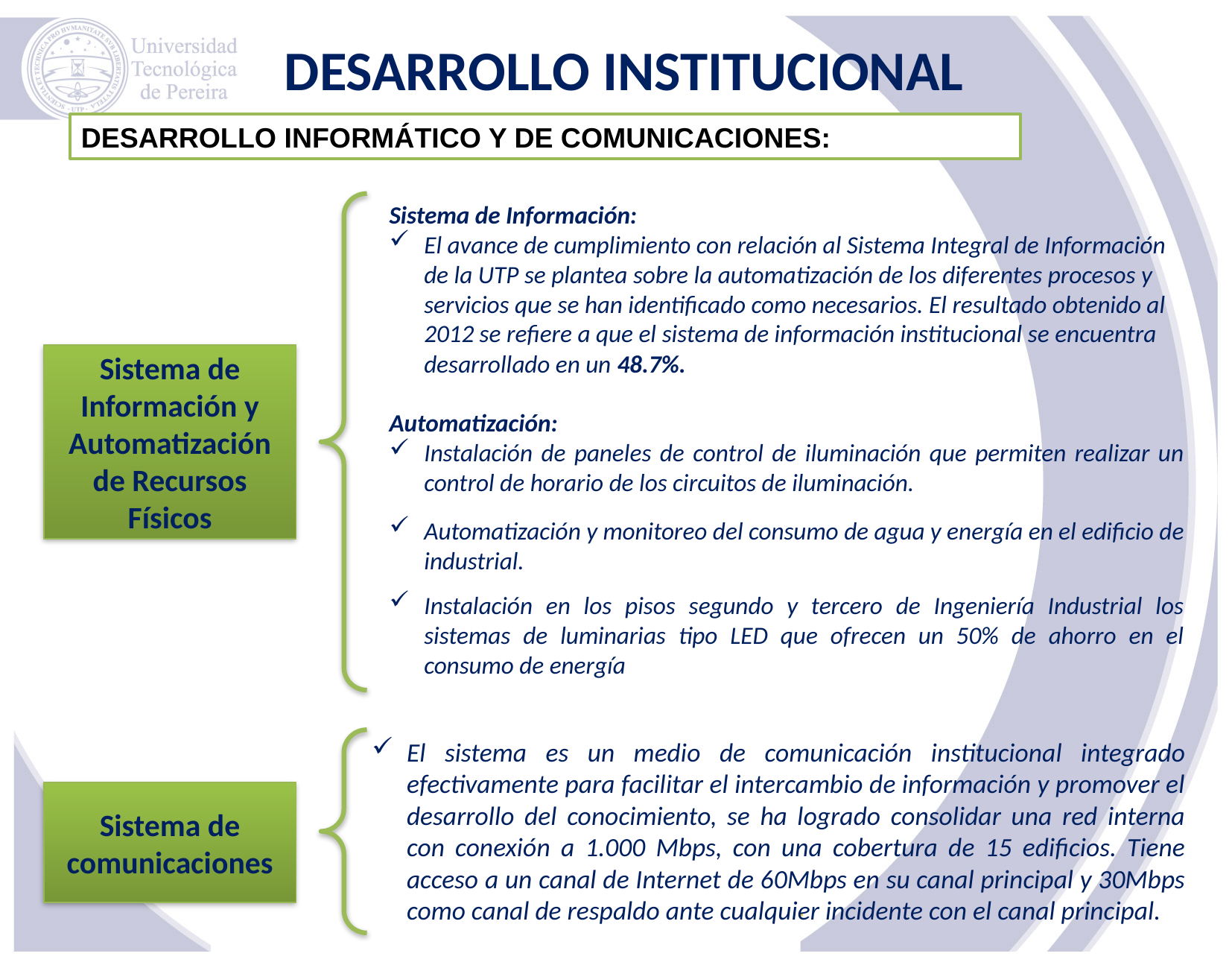

DESARROLLO INSTITUCIONAL
Desarrollo Informático y de Comunicaciones:

Sistema de Información:
El avance de cumplimiento con relación al Sistema Integral de Información de la UTP se plantea sobre la automatización de los diferentes procesos y servicios que se han identificado como necesarios. El resultado obtenido al 2012 se refiere a que el sistema de información institucional se encuentra desarrollado en un 48.7%.

Automatización:
Instalación de paneles de control de iluminación que permiten realizar un control de horario de los circuitos de iluminación.

Automatización y monitoreo del consumo de agua y energía en el edificio de industrial.

Instalación en los pisos segundo y tercero de Ingeniería Industrial los sistemas de luminarias tipo LED que ofrecen un 50% de ahorro en el consumo de energía
Sistema de Información y Automatización de Recursos Físicos

El sistema es un medio de comunicación institucional integrado efectivamente para facilitar el intercambio de información y promover el desarrollo del conocimiento, se ha logrado consolidar una red interna con conexión a 1.000 Mbps, con una cobertura de 15 edificios. Tiene acceso a un canal de Internet de 60Mbps en su canal principal y 30Mbps como canal de respaldo ante cualquier incidente con el canal principal.
Sistema de comunicaciones